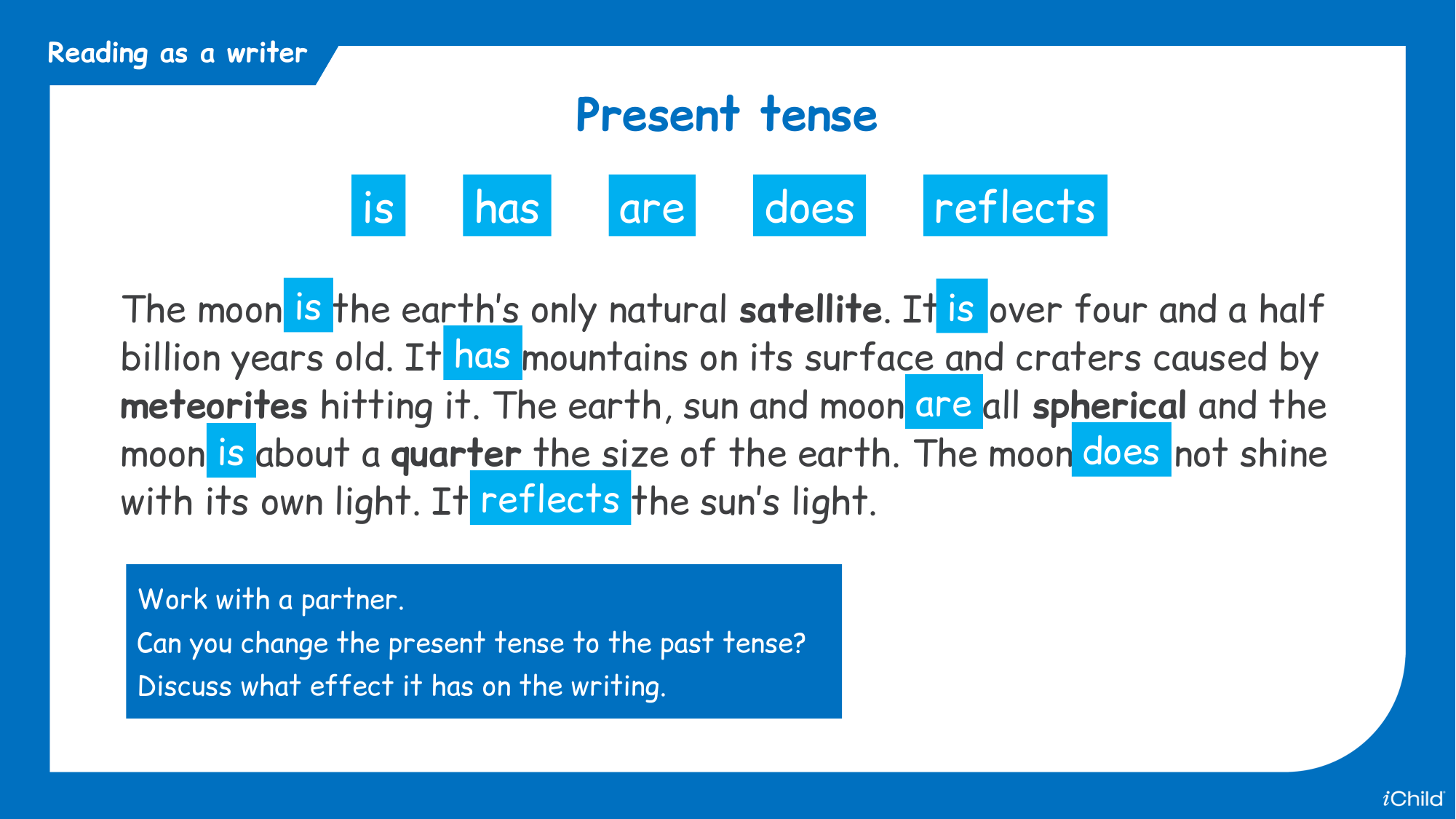

Reading as a writer
Present tense
is
has
are
does
reflects
The moon is the earth’s only natural satellite. It is over four and a half billion years old. It has mountains on its surface and craters caused by meteorites hitting it. The earth, sun and moon are all spherical and the moon is about a quarter the size of the earth. The moon does not shine with its own light. It reflects the sun’s light.
is
is
has
are
does
is
reflects
Work with a partner.
Can you change the present tense to the past tense?
Discuss what effect it has on the writing.